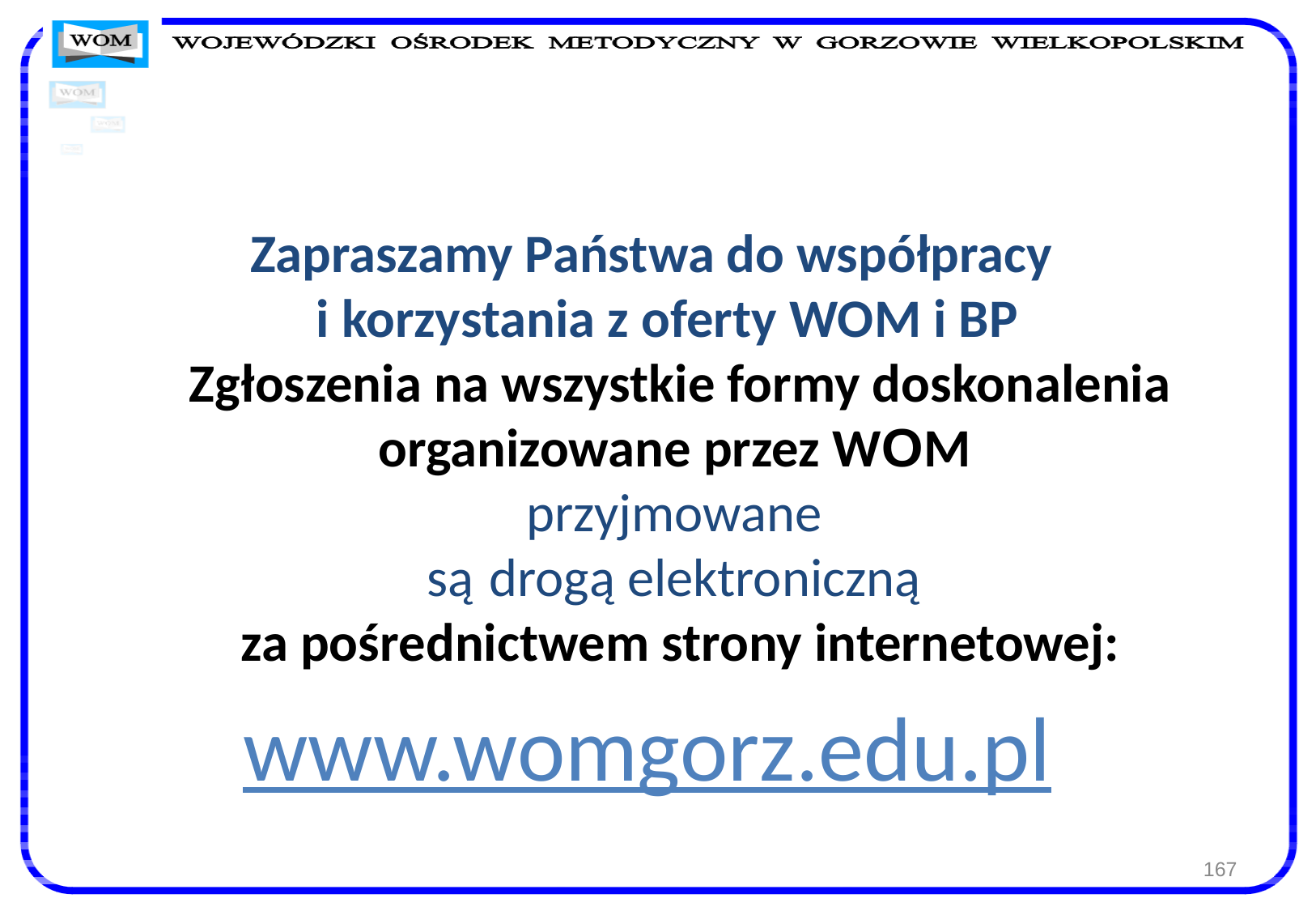

Zapraszamy Państwa do współpracy
i korzystania z oferty WOM i BP
Zgłoszenia na wszystkie formy doskonalenia organizowane przez WOM
przyjmowane
są drogą elektroniczną
za pośrednictwem strony internetowej:
www.womgorz.edu.pl
167